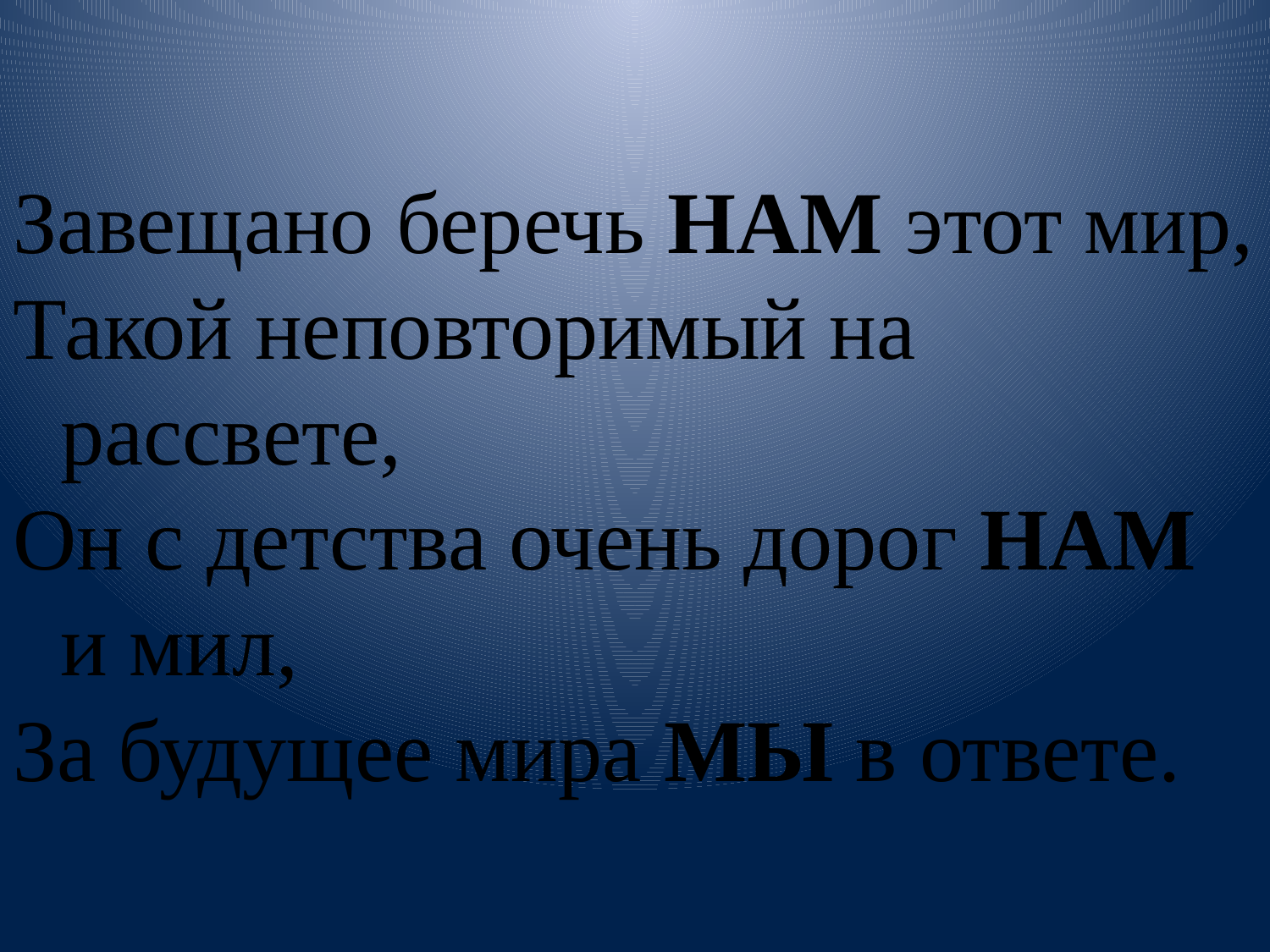

#
Завещано беречь НАМ этот мир,
Такой неповторимый на рассвете,
Он с детства очень дорог НАМ и мил,
За будущее мира МЫ в ответе.